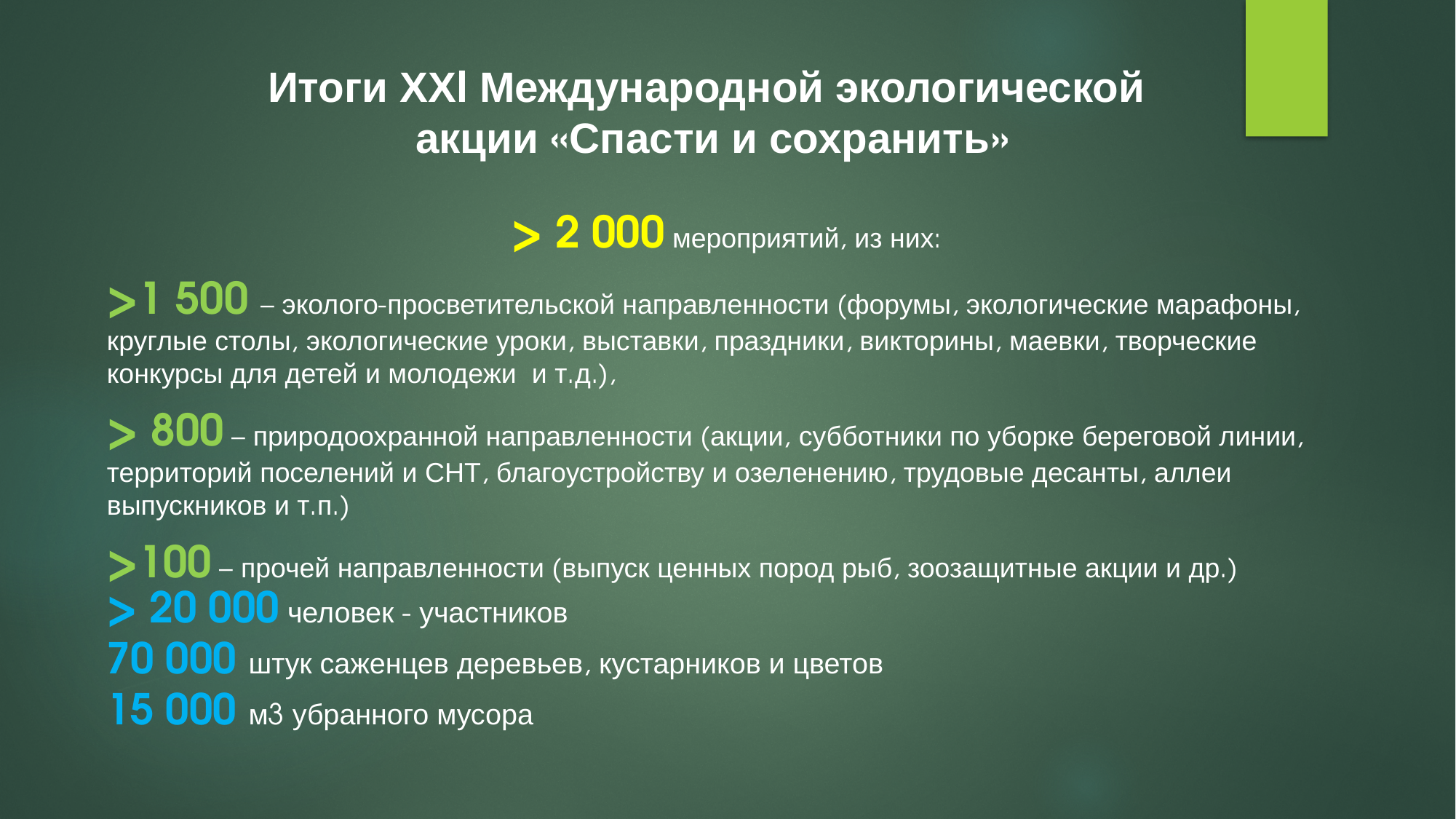

# Итоги ХХI Международной экологической акции «Спасти и сохранить»
> 2 000 мероприятий, из них:
>1 500 – эколого-просветительской направленности (форумы, экологические марафоны, круглые столы, экологические уроки, выставки, праздники, викторины, маевки, творческие конкурсы для детей и молодежи  и т.д.),
> 800 – природоохранной направленности (акции, субботники по уборке береговой линии,  территорий поселений и СНТ, благоустройству и озеленению, трудовые десанты, аллеи выпускников и т.п.)
>100 – прочей направленности (выпуск ценных пород рыб, зоозащитные акции и др.)
> 20 000 человек - участников
70 000 штук саженцев деревьев, кустарников и цветов
15 000 м3 убранного мусора